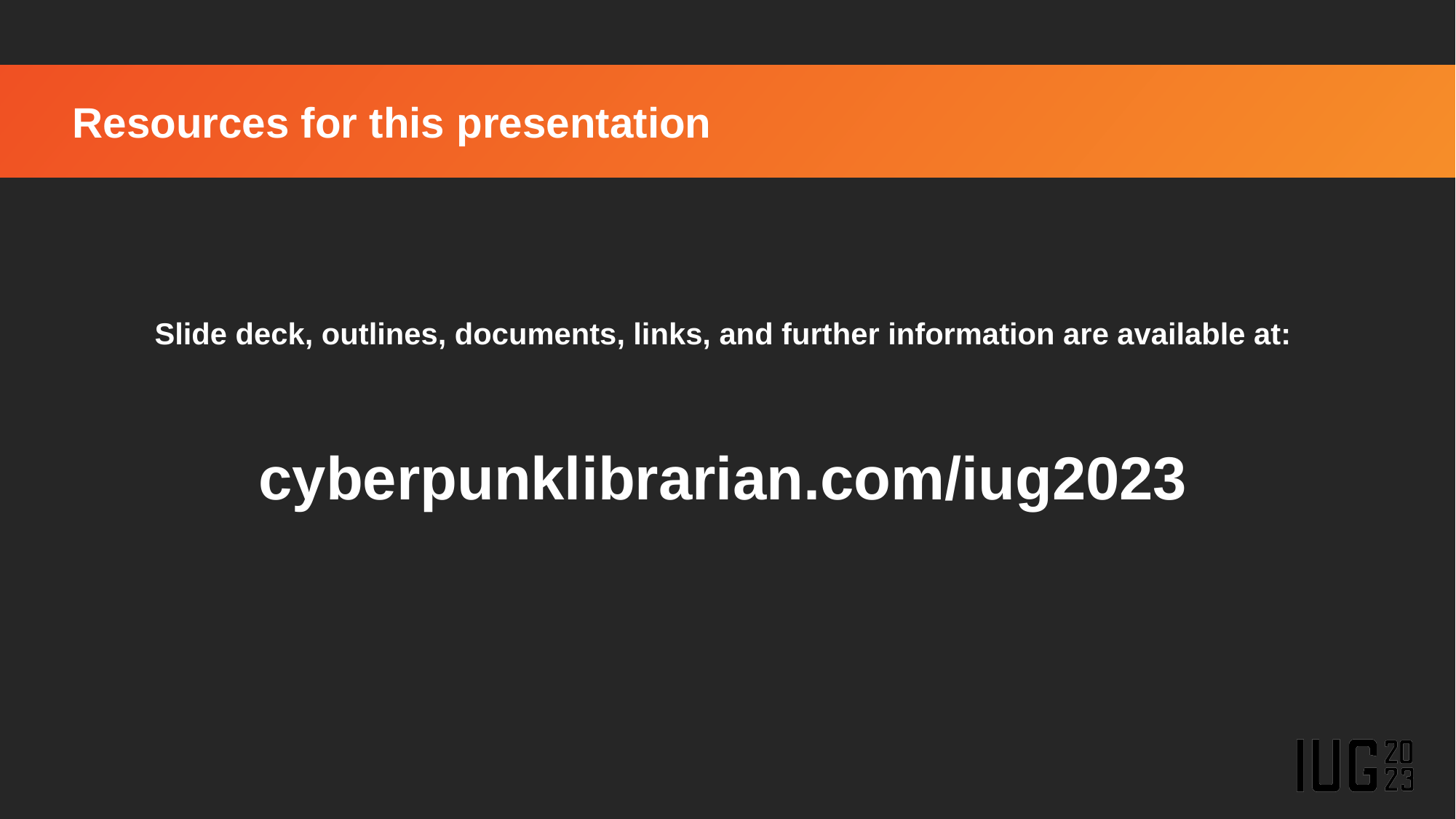

# Resources for this presentation
Slide deck, outlines, documents, links, and further information are available at:

cyberpunklibrarian.com/iug2023